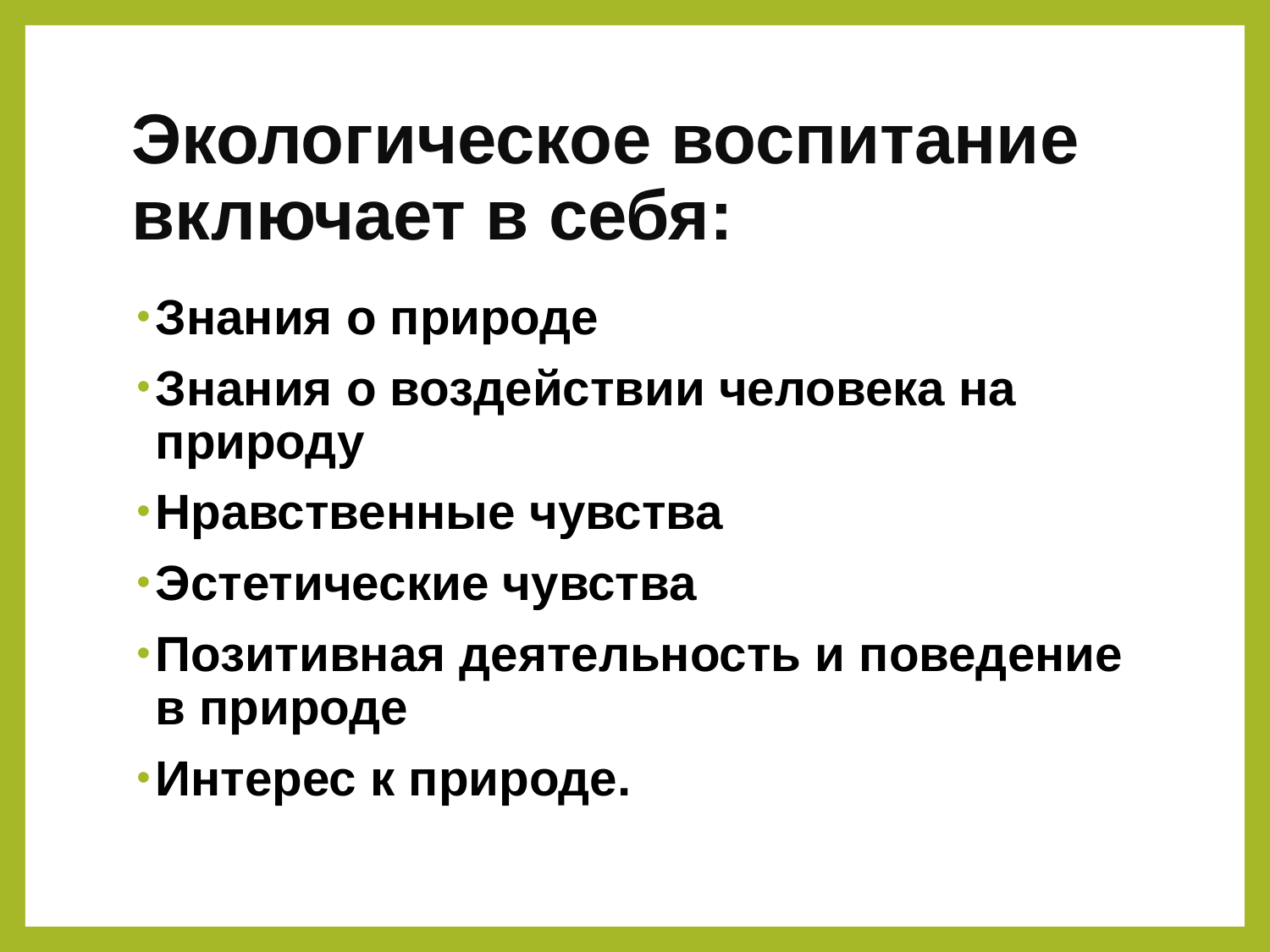

# Экологическое воспитание включает в себя:
Знания о природе
Знания о воздействии человека на природу
Нравственные чувства
Эстетические чувства
Позитивная деятельность и поведение в природе
Интерес к природе.